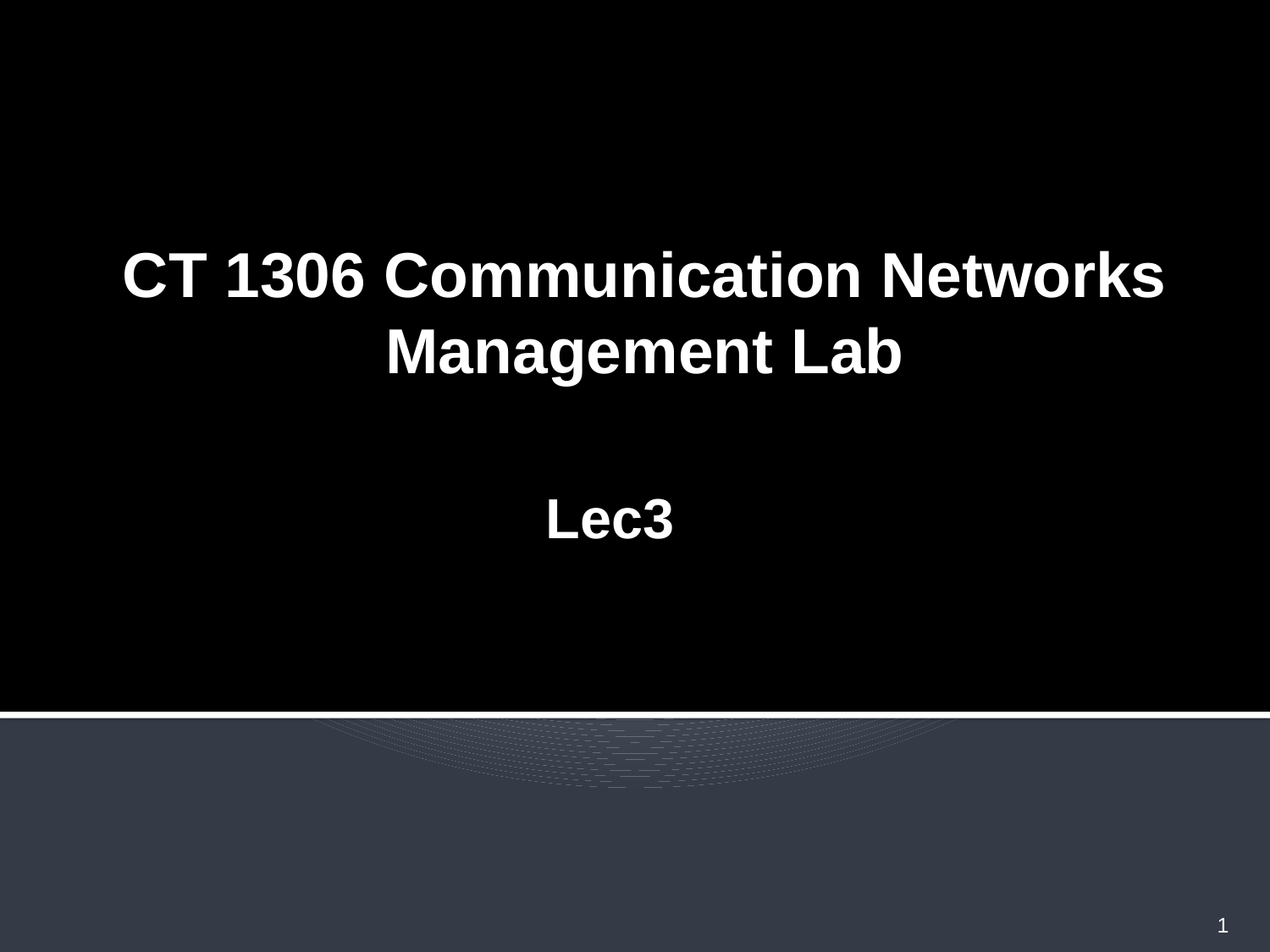

CT 1306 Communication Networks Management Lab

Lec3
1